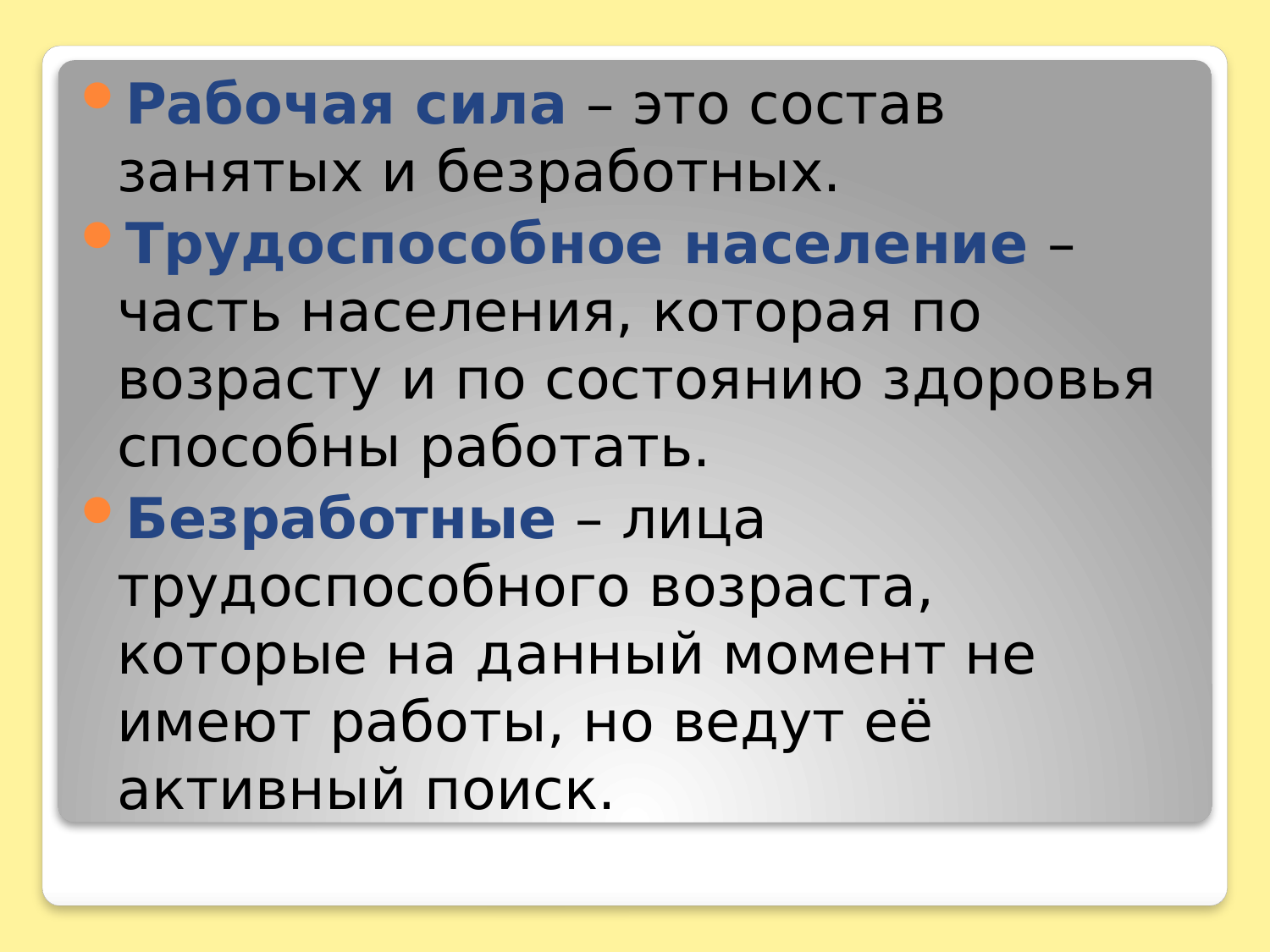

Рабочая сила – это состав занятых и безработных.
Трудоспособное население – часть населения, которая по возрасту и по состоянию здоровья способны работать.
Безработные – лица трудоспособного возраста, которые на данный момент не имеют работы, но ведут её активный поиск.